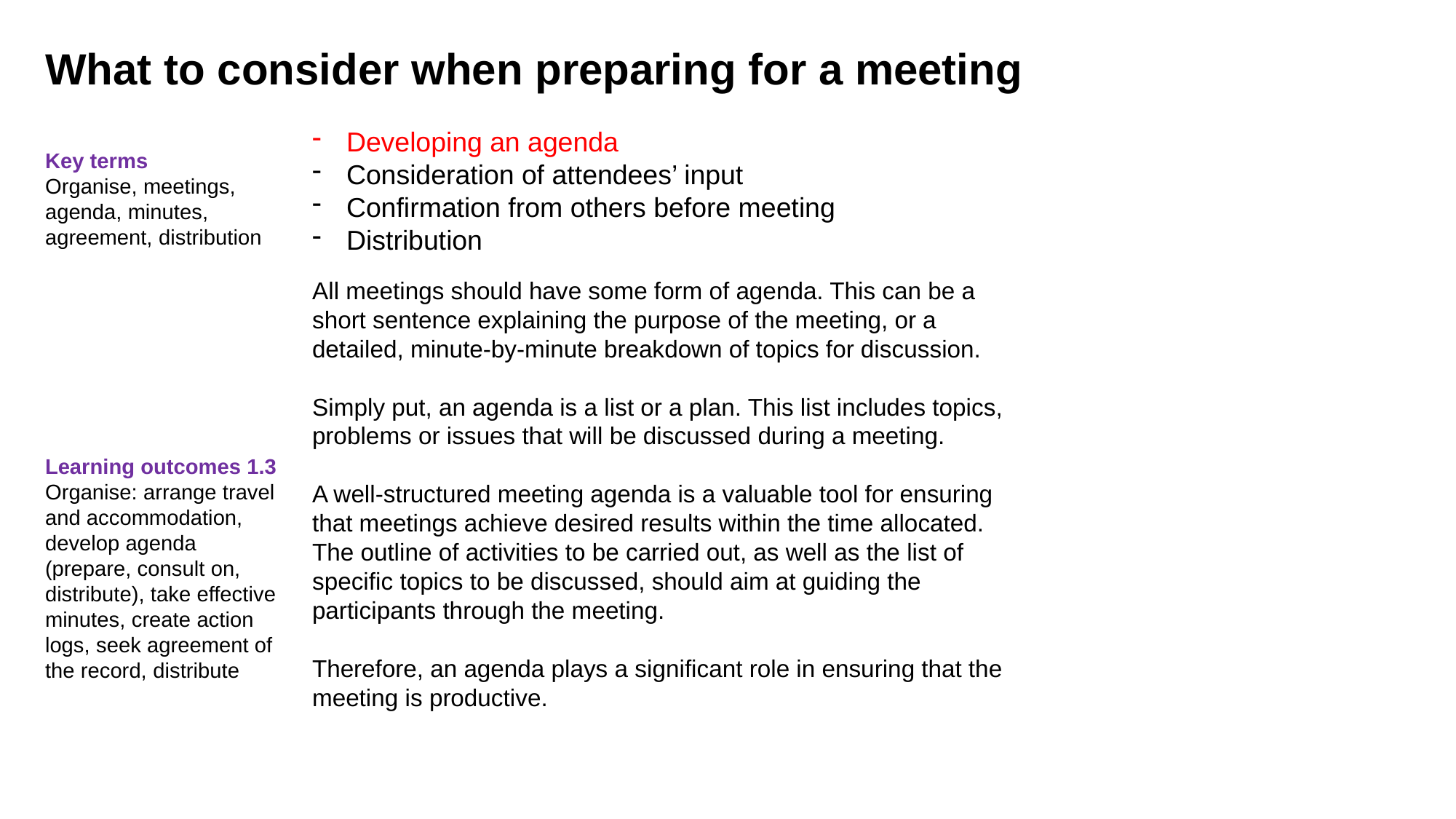

# What to consider when preparing for a meeting
Developing an agenda
Consideration of attendees’ input
Confirmation from others before meeting
Distribution
Key terms
Organise, meetings, agenda, minutes, agreement, distribution

Learning outcomes 1.3
Organise: arrange travel and accommodation, develop agenda (prepare, consult on, distribute), take effective minutes, create action logs, seek agreement of the record, distribute

All meetings should have some form of agenda. This can be a short sentence explaining the purpose of the meeting, or a detailed, minute-by-minute breakdown of topics for discussion.

Simply put, an agenda is a list or a plan. This list includes topics, problems or issues that will be discussed during a meeting.

A well-structured meeting agenda is a valuable tool for ensuring that meetings achieve desired results within the time allocated. The outline of activities to be carried out, as well as the list of specific topics to be discussed, should aim at guiding the participants through the meeting.

Therefore, an agenda plays a significant role in ensuring that the meeting is productive.